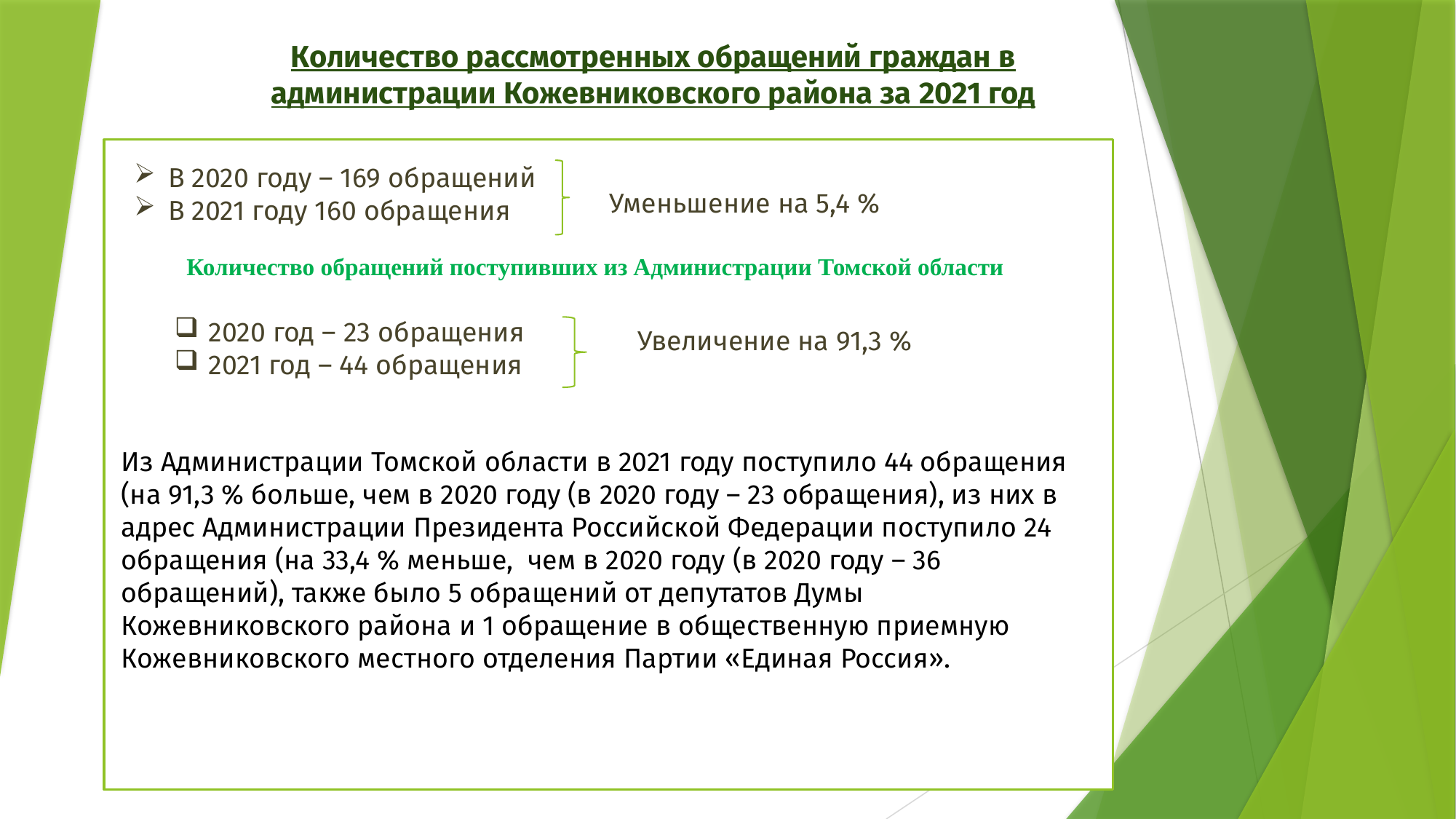

Количество рассмотренных обращений граждан в администрации Кожевниковского района за 2021 год

В 2020 году – 169 обращений
В 2021 году 160 обращения

Уменьшение на 5,4 %
Количество обращений поступивших из Администрации Томской области
2020 год – 23 обращения
2021 год – 44 обращения

Увеличение на 91,3 %

Из Администрации Томской области в 2021 году поступило 44 обращения (на 91,3 % больше, чем в 2020 году (в 2020 году – 23 обращения), из них в адрес Администрации Президента Российской Федерации поступило 24 обращения (на 33,4 % меньше,  чем в 2020 году (в 2020 году – 36 обращений), также было 5 обращений от депутатов Думы Кожевниковского района и 1 обращение в общественную приемную Кожевниковского местного отделения Партии «Единая Россия».